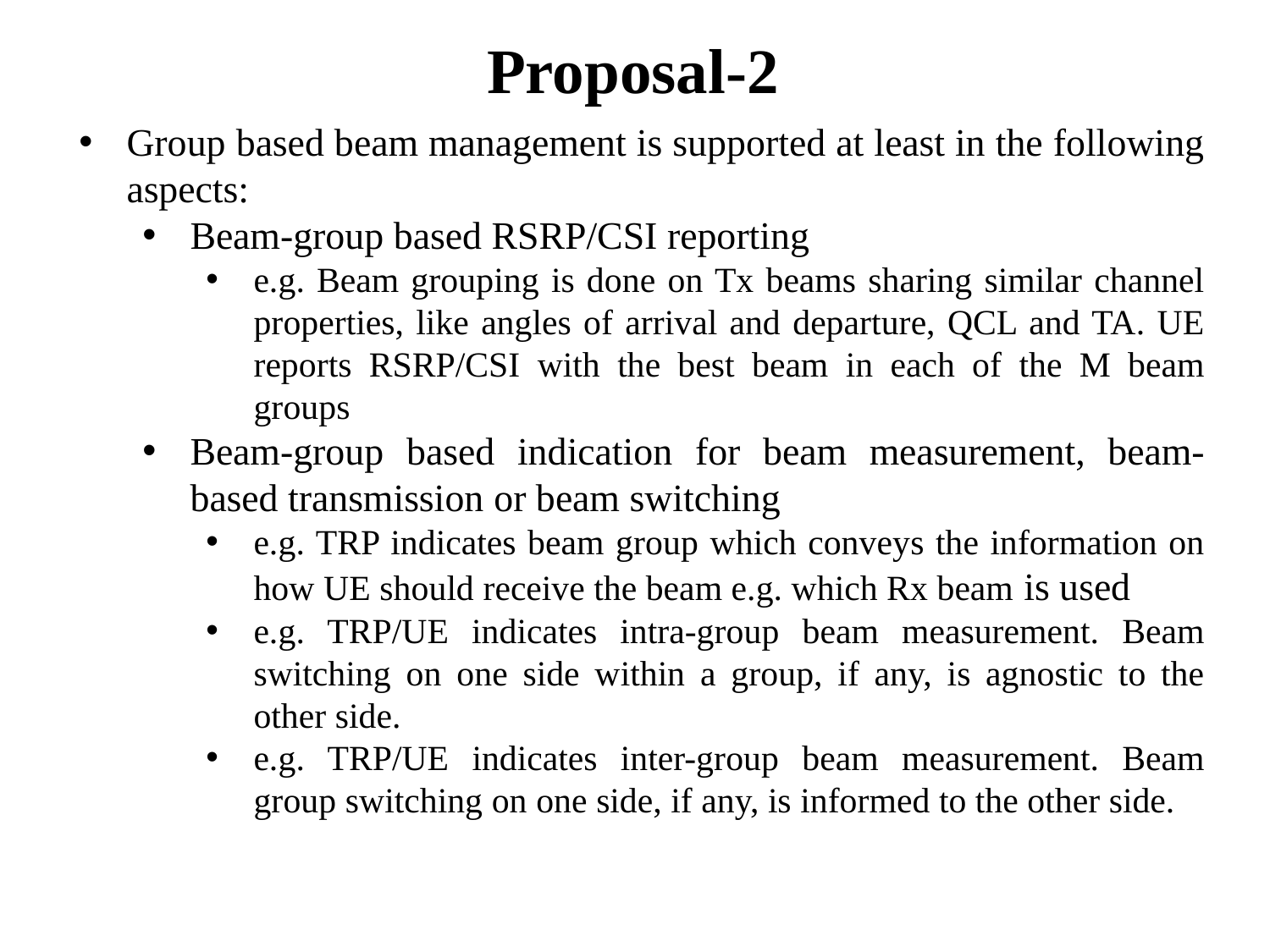

# Proposal-2
Group based beam management is supported at least in the following aspects:
Beam-group based RSRP/CSI reporting
e.g. Beam grouping is done on Tx beams sharing similar channel properties, like angles of arrival and departure, QCL and TA. UE reports RSRP/CSI with the best beam in each of the M beam groups
Beam-group based indication for beam measurement, beam-based transmission or beam switching
e.g. TRP indicates beam group which conveys the information on how UE should receive the beam e.g. which Rx beam is used
e.g. TRP/UE indicates intra-group beam measurement. Beam switching on one side within a group, if any, is agnostic to the other side.
e.g. TRP/UE indicates inter-group beam measurement. Beam group switching on one side, if any, is informed to the other side.